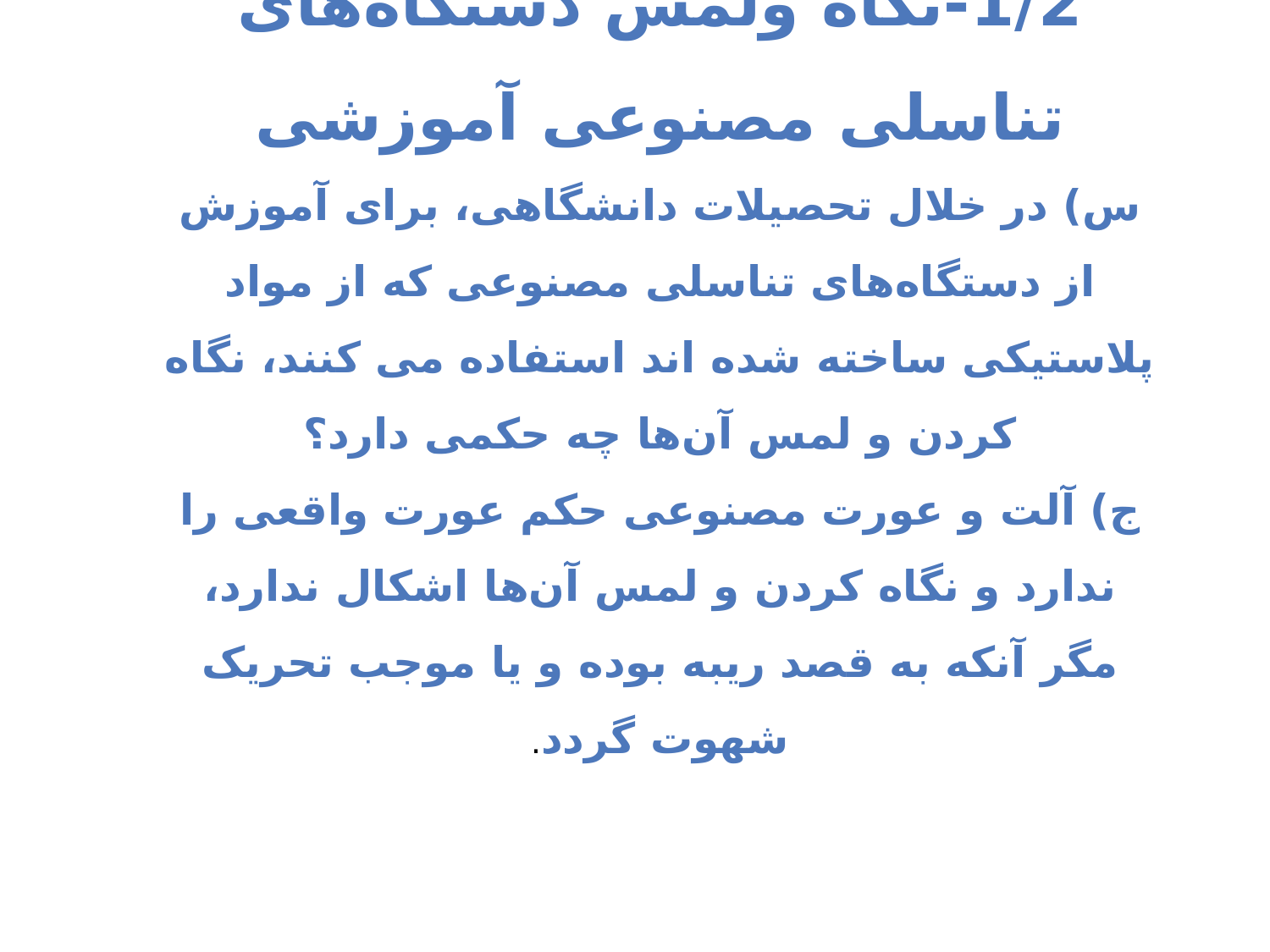

1/2-نگاه ولمس دستگاه‌های تناسلی مصنوعی آموزشی
س) در خلال تحصیلات دانشگاهی، برای آموزش از دستگاه‌های تناسلی مصنوعی که از مواد پلاستیکی ساخته شده اند استفاده می کنند، نگاه کردن و لمس آن‌ها چه حکمی دارد؟
ج) آلت و عورت مصنوعی حکم عورت واقعی را ندارد و نگاه کردن و لمس آن‌ها اشکال ندارد، مگر آنکه به قصد ریبه بوده و یا موجب تحریک شهوت گردد.